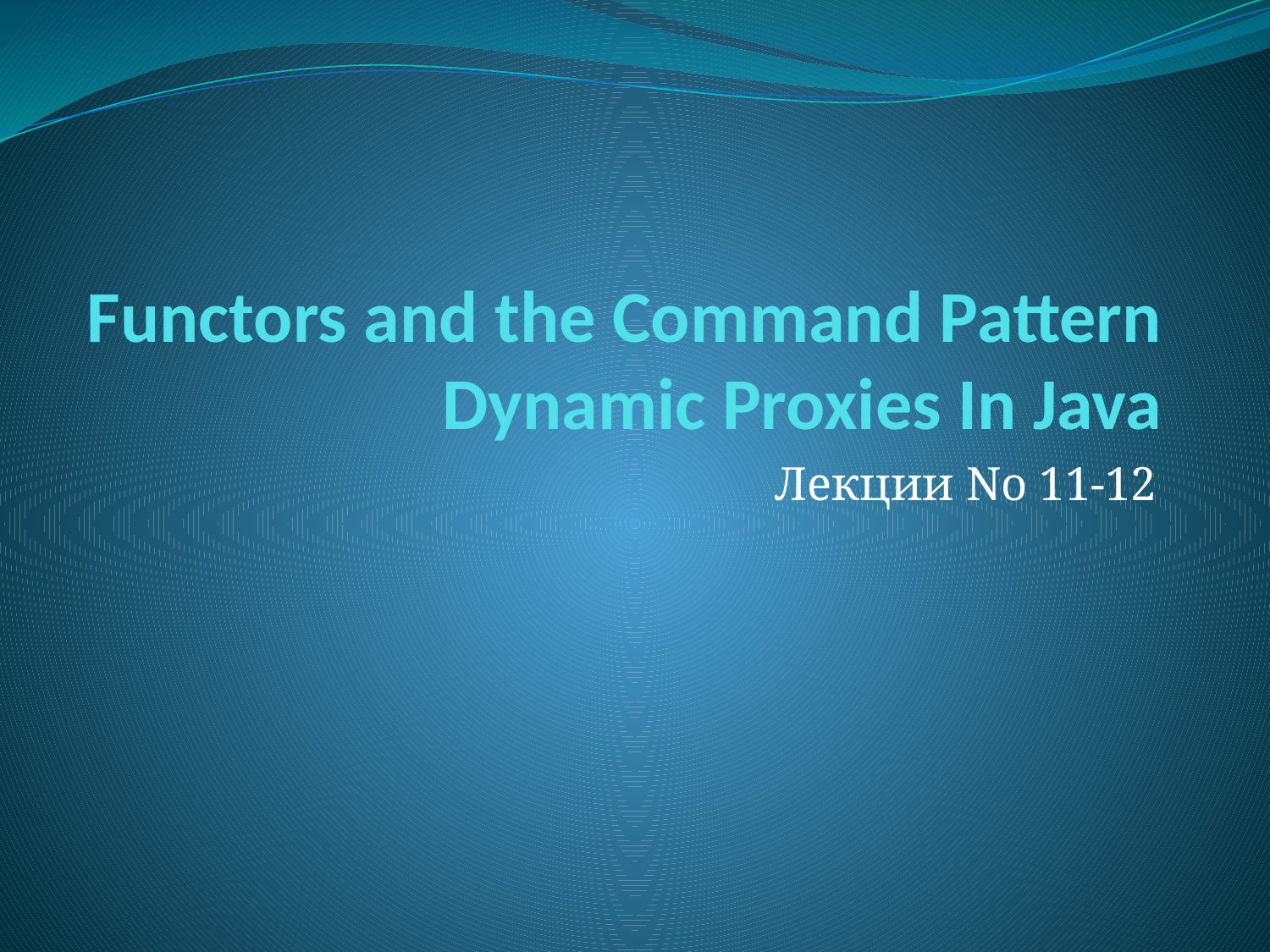

# Functors and the Command Pattern Dynamic Proxies In Java
Лекции No 11-12